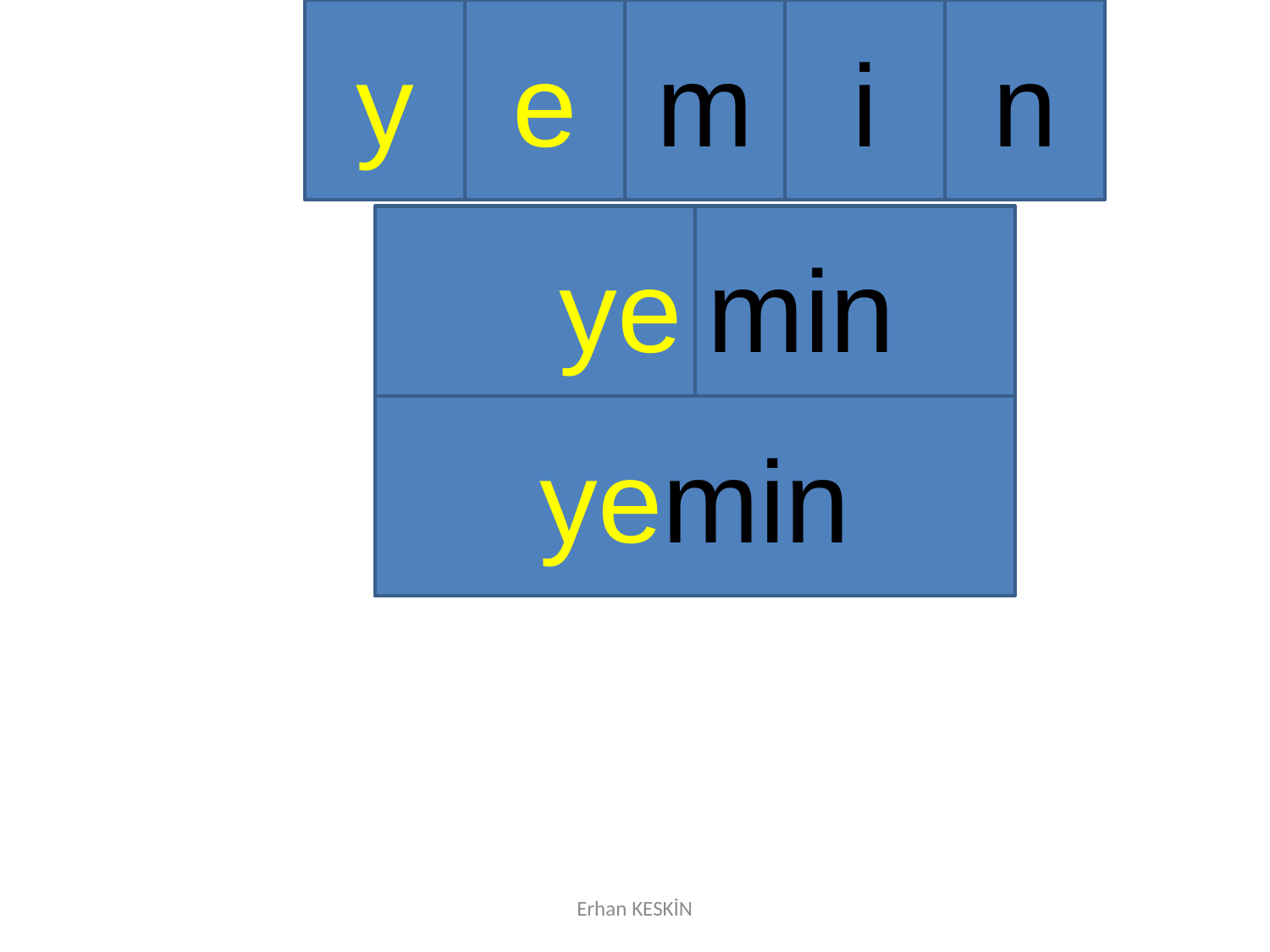

y
e
m
i
n
ye
min
yemin
Erhan KESKİN